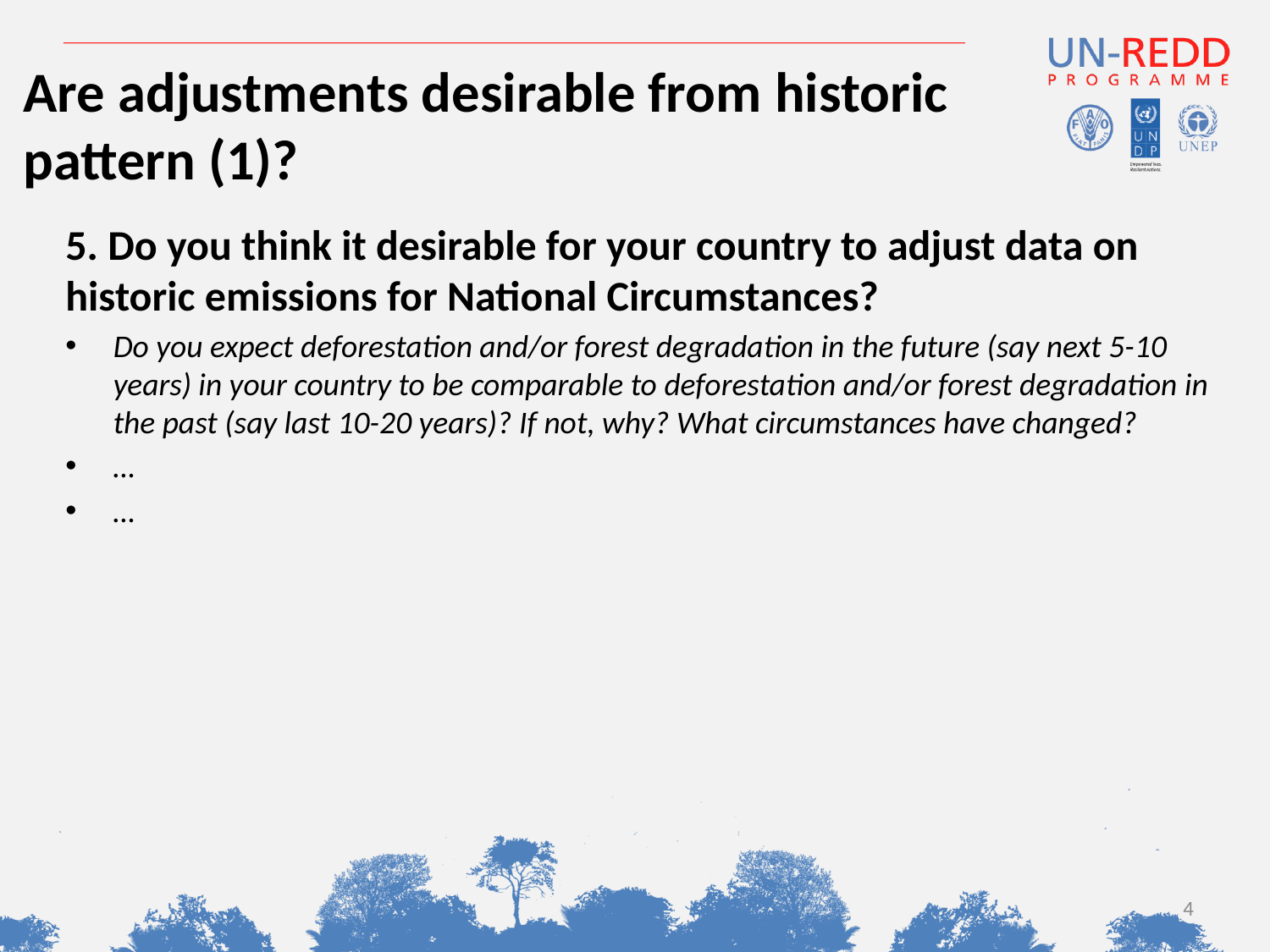

Are adjustments desirable from historic pattern (1)?
5. Do you think it desirable for your country to adjust data on historic emissions for National Circumstances?
Do you expect deforestation and/or forest degradation in the future (say next 5-10 years) in your country to be comparable to deforestation and/or forest degradation in the past (say last 10-20 years)? If not, why? What circumstances have changed?
…
…

4